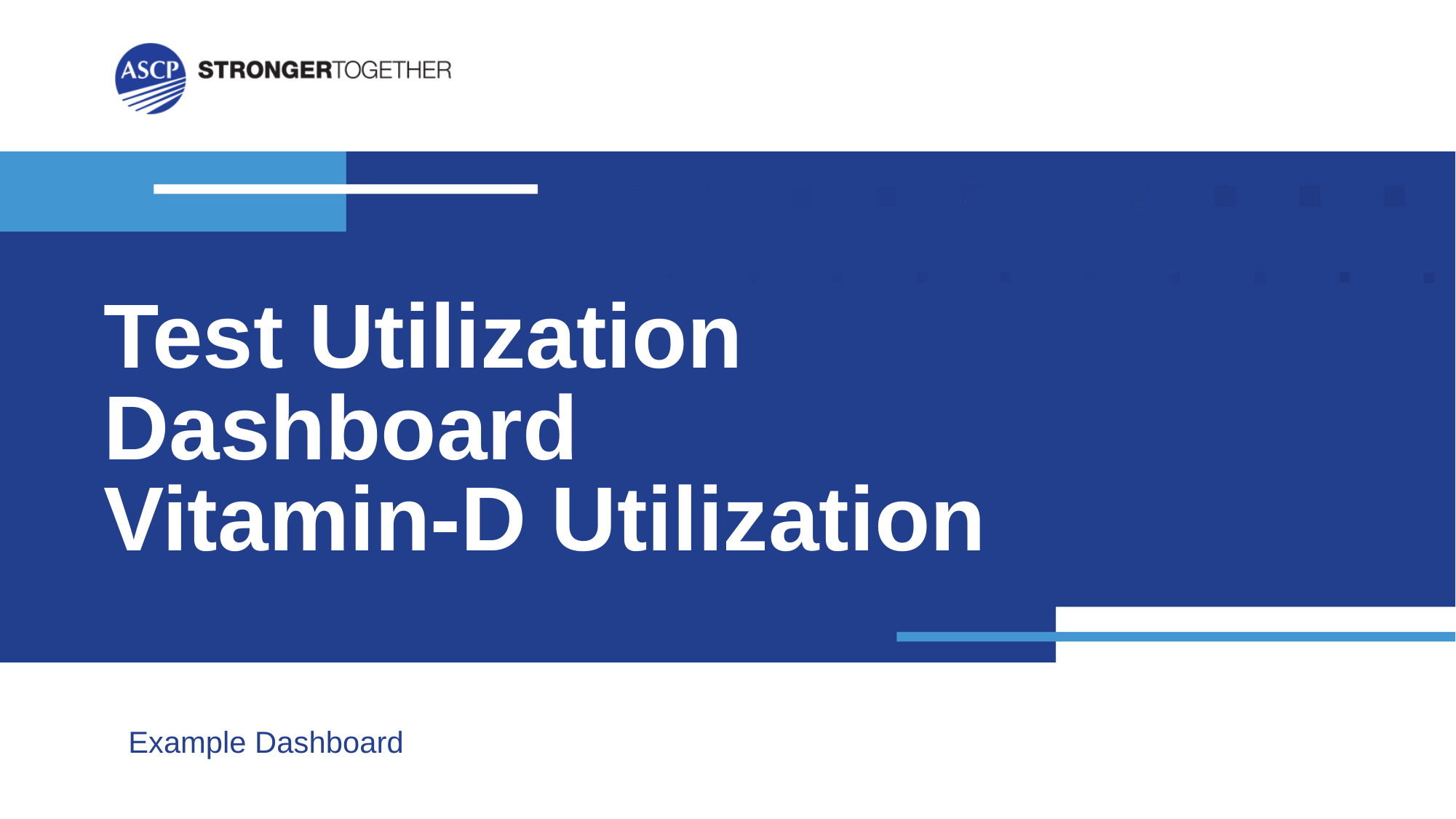

# Test Utilization Dashboard Vitamin-D Utilization
Example Dashboard